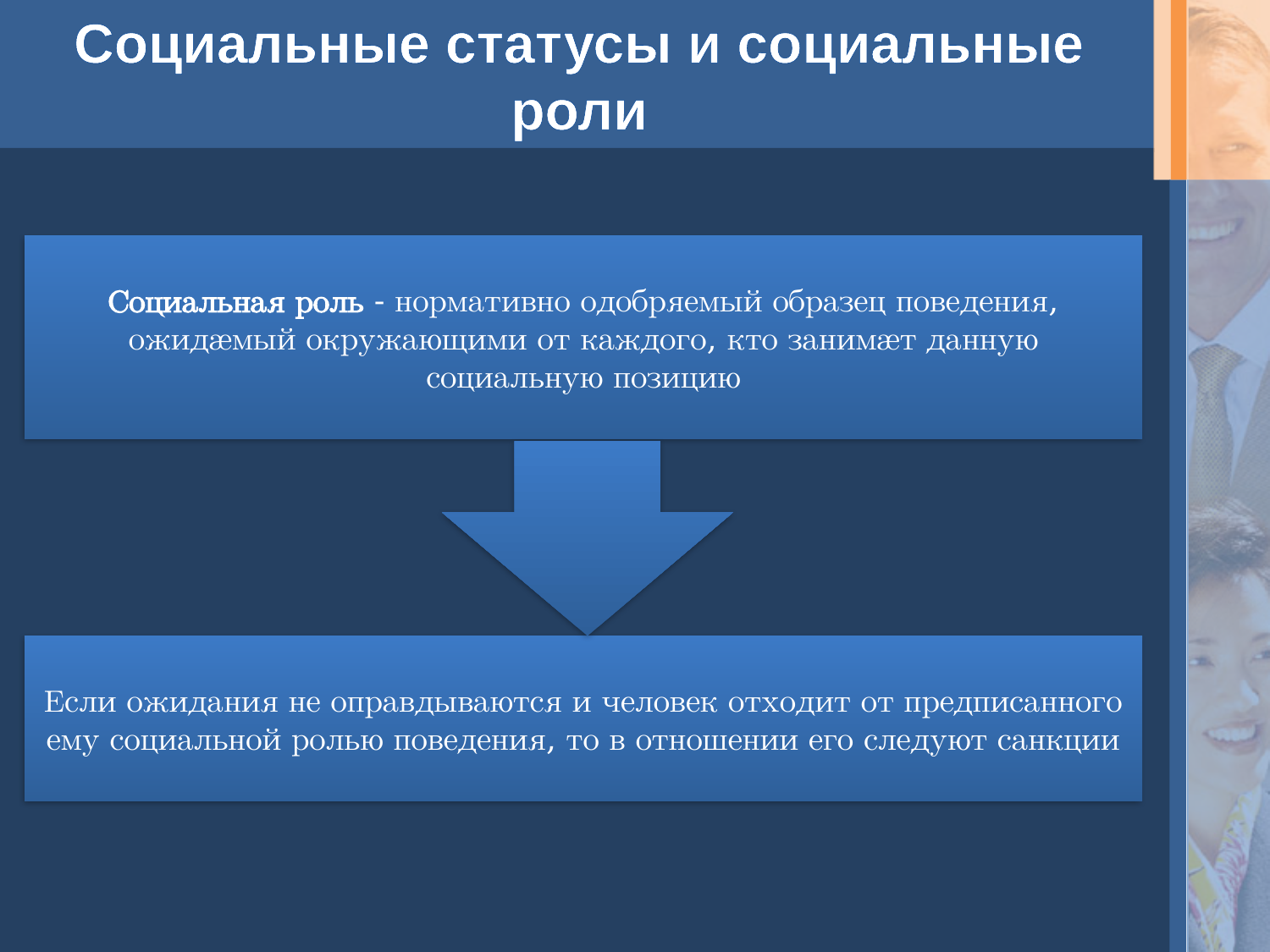

# Социальные статусы и социальные роли

Социальная роль - нормативно одобряемый образец поведения, ожидаемый окружающими от каждого, кто занимает данную социальную позицию

Если ожидания не оправдываются и человек отходит от предписанного ему социальной ролью поведения, то в отношении его следуют санкции